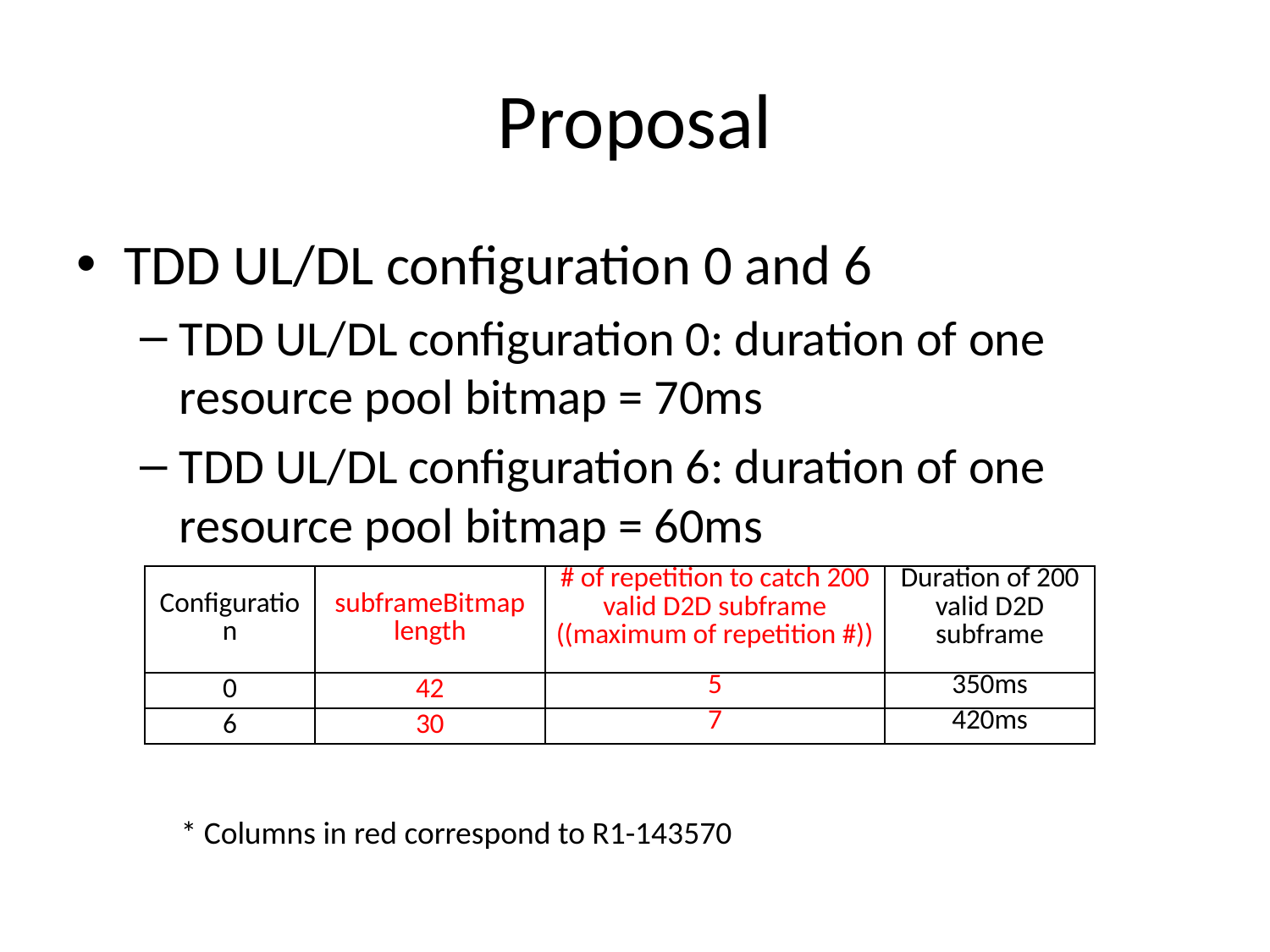

# Proposal
TDD UL/DL configuration 0 and 6
TDD UL/DL configuration 0: duration of one resource pool bitmap = 70ms
TDD UL/DL configuration 6: duration of one resource pool bitmap = 60ms
| Configuration | subframeBitmap length | # of repetition to catch 200 valid D2D subframe ((maximum of repetition #)) | Duration of 200 valid D2D subframe |
| --- | --- | --- | --- |
| 0 | 42 | 5 | 350ms |
| 6 | 30 | 7 | 420ms |
* Columns in red correspond to R1-143570